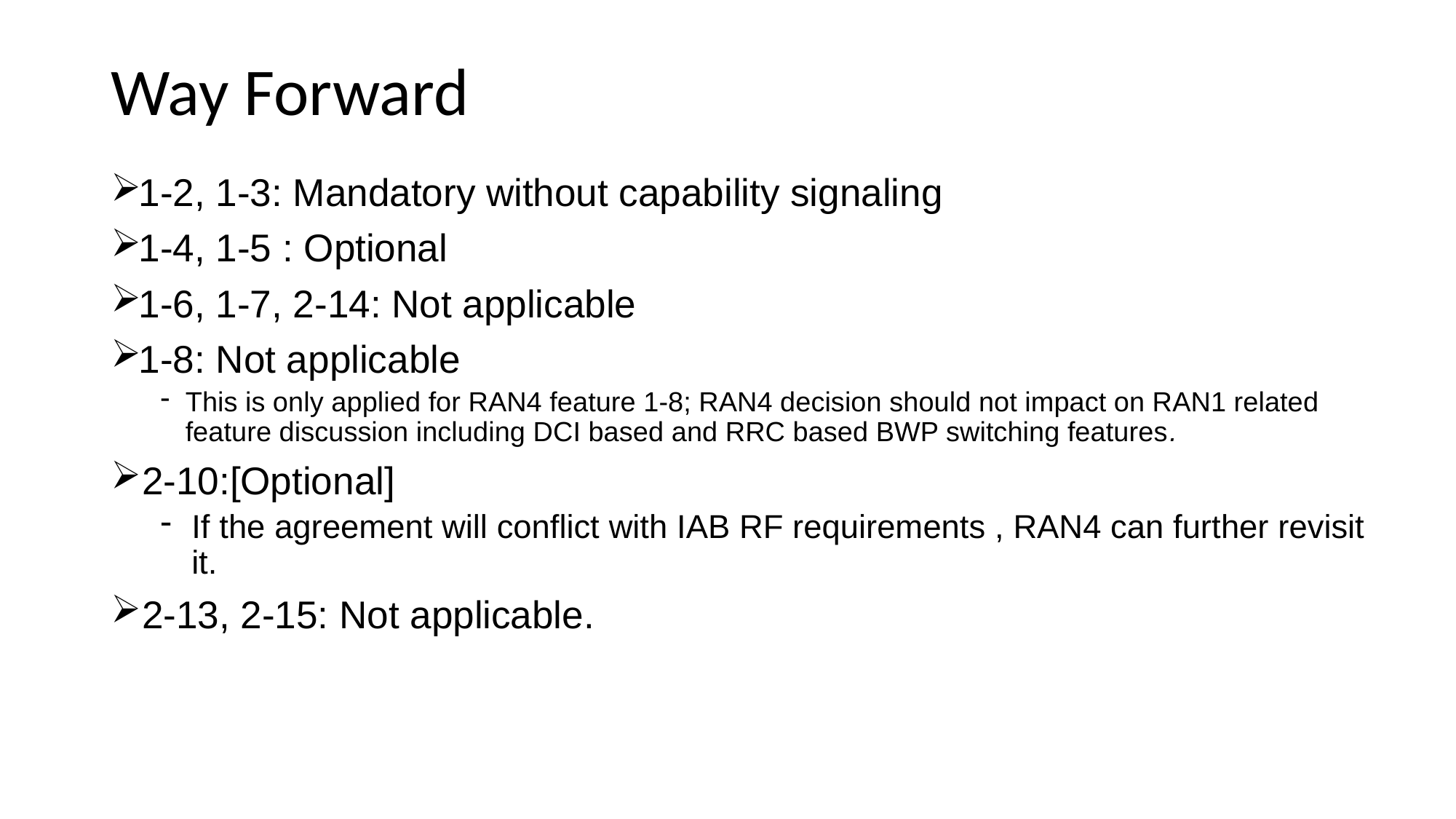

# Way Forward
1-2, 1-3: Mandatory without capability signaling
1-4, 1-5 : Optional
1-6, 1-7, 2-14: Not applicable
1-8: Not applicable
This is only applied for RAN4 feature 1-8; RAN4 decision should not impact on RAN1 related feature discussion including DCI based and RRC based BWP switching features.
2-10:[Optional]
If the agreement will conflict with IAB RF requirements , RAN4 can further revisit it.
2-13, 2-15: Not applicable.